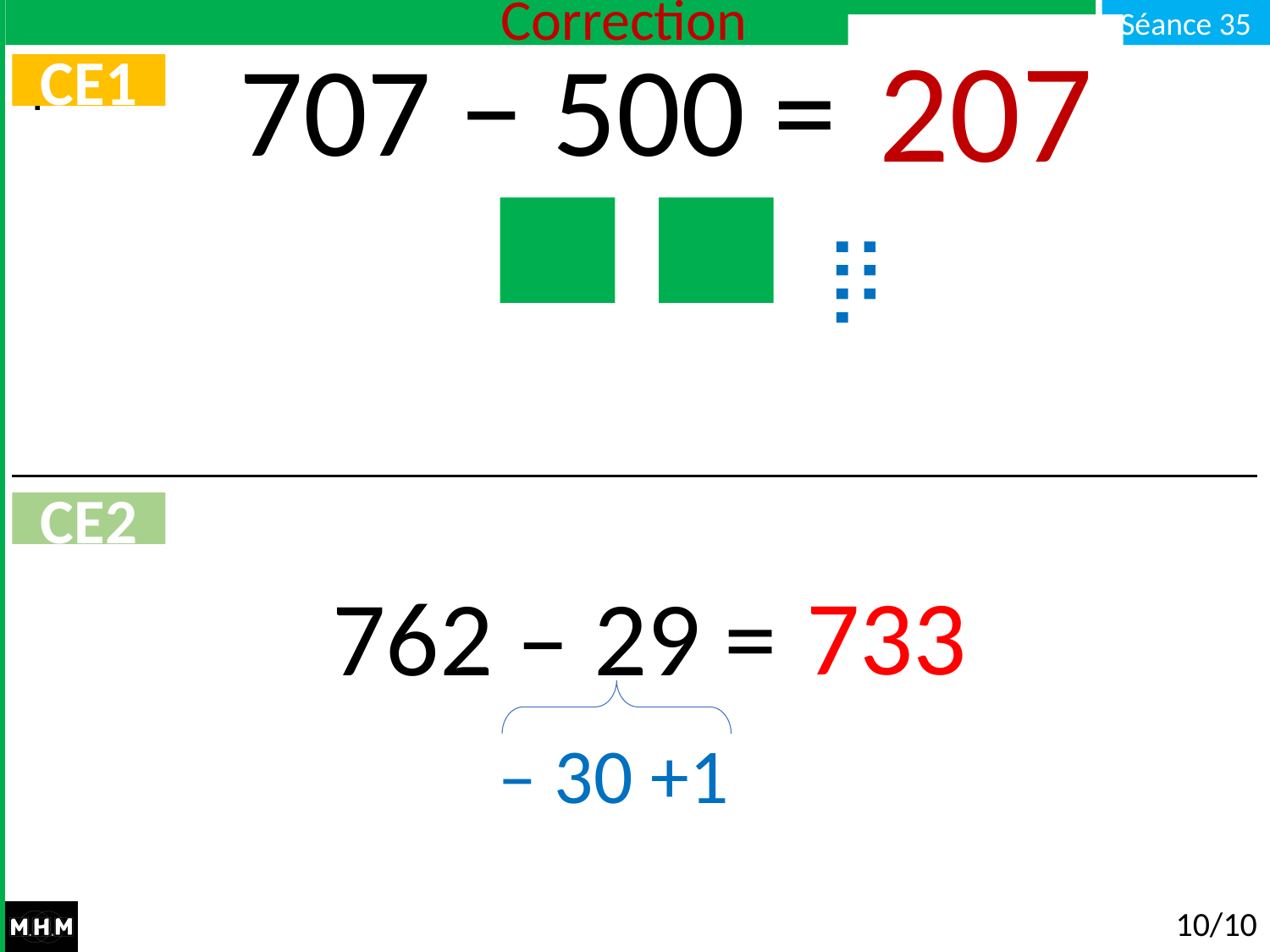

# Correction
207
707 − 500 = …
CE1

CE2
733
762 – 29 =

– 30 +1
10/10